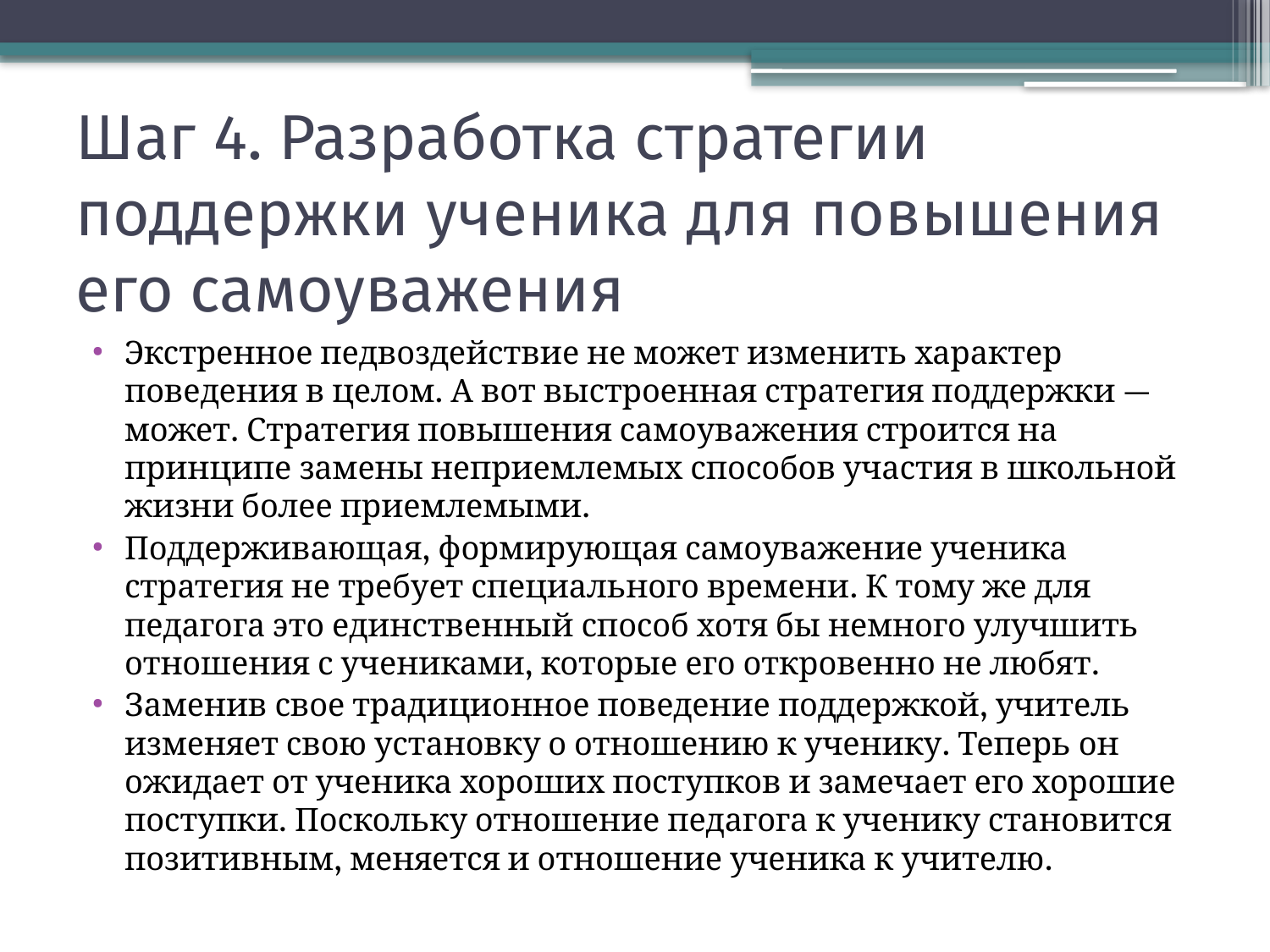

# Шаг 4. Разработка стратегии поддержки ученика для повышения его самоуважения
Экстренное педвоздействие не может изменить характер поведения в целом. А вот выстроенная стратегия поддержки — может. Стратегия повышения самоуважения строится на принципе замены неприемлемых способов участия в школьной жизни более приемлемыми.
Поддерживающая, формирующая самоуважение ученика стратегия не требует специального времени. К тому же для педагога это единственный способ хотя бы немного улучшить отношения с учениками, которые его откровенно не любят.
Заменив свое традиционное поведение поддержкой, учитель изменяет свою установку о отношению к ученику. Теперь он ожидает от ученика хороших поступков и замечает его хорошие поступки. Поскольку отношение педагога к ученику становится позитивным, меняется и отношение ученика к учителю.